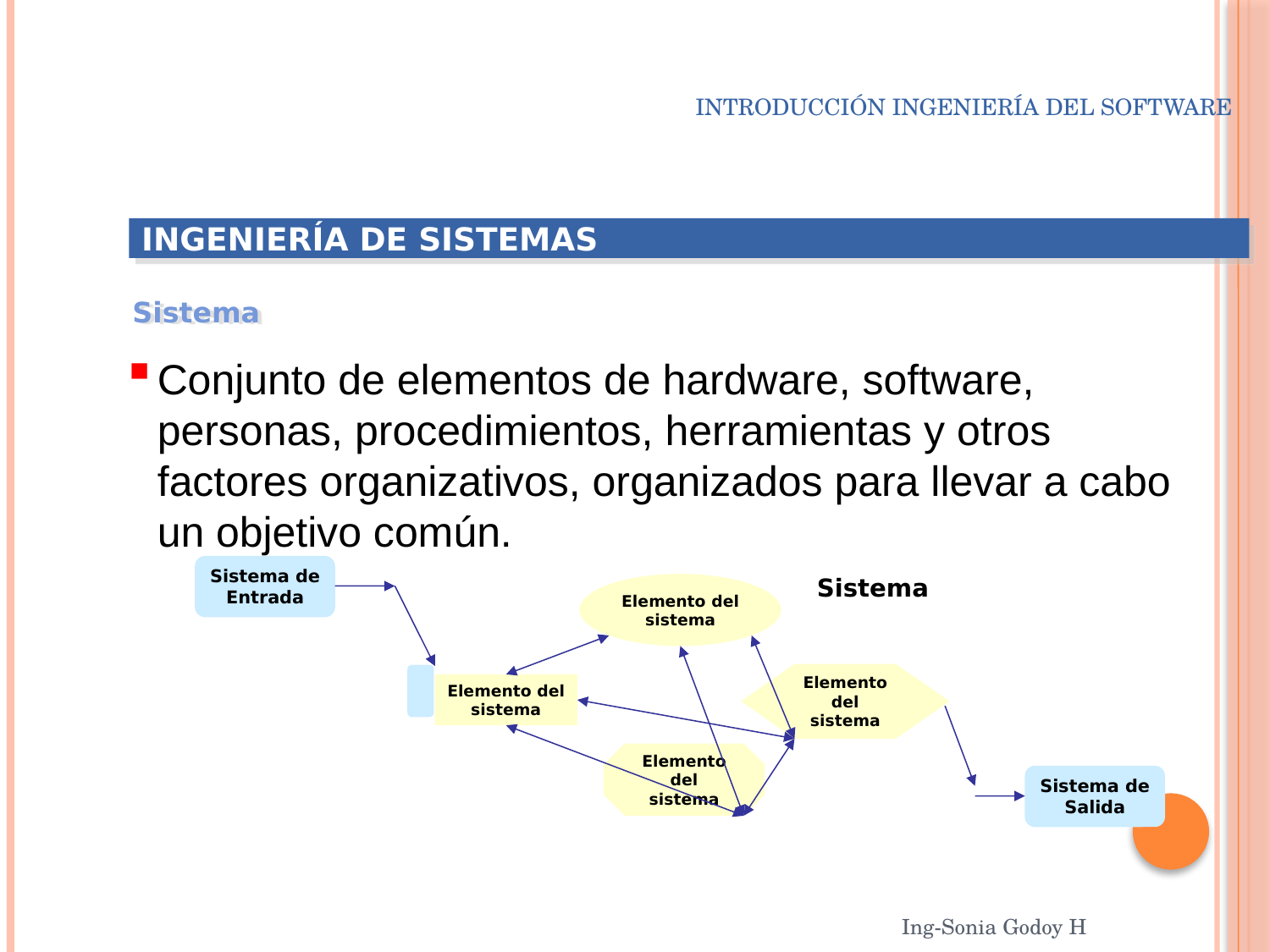

# Introducción Ingeniería del Software
INGENIERÍA DE SISTEMAS
Sistema
Conjunto de elementos de hardware, software, personas, procedimientos, herramientas y otros factores organizativos, organizados para llevar a cabo un objetivo común.
Sistema de
Entrada
Sistema
Elemento del
sistema

Elemento del
sistema
Elemento del
sistema

Elemento del
sistema
Sistema de
Salida

Ing-Sonia Godoy H